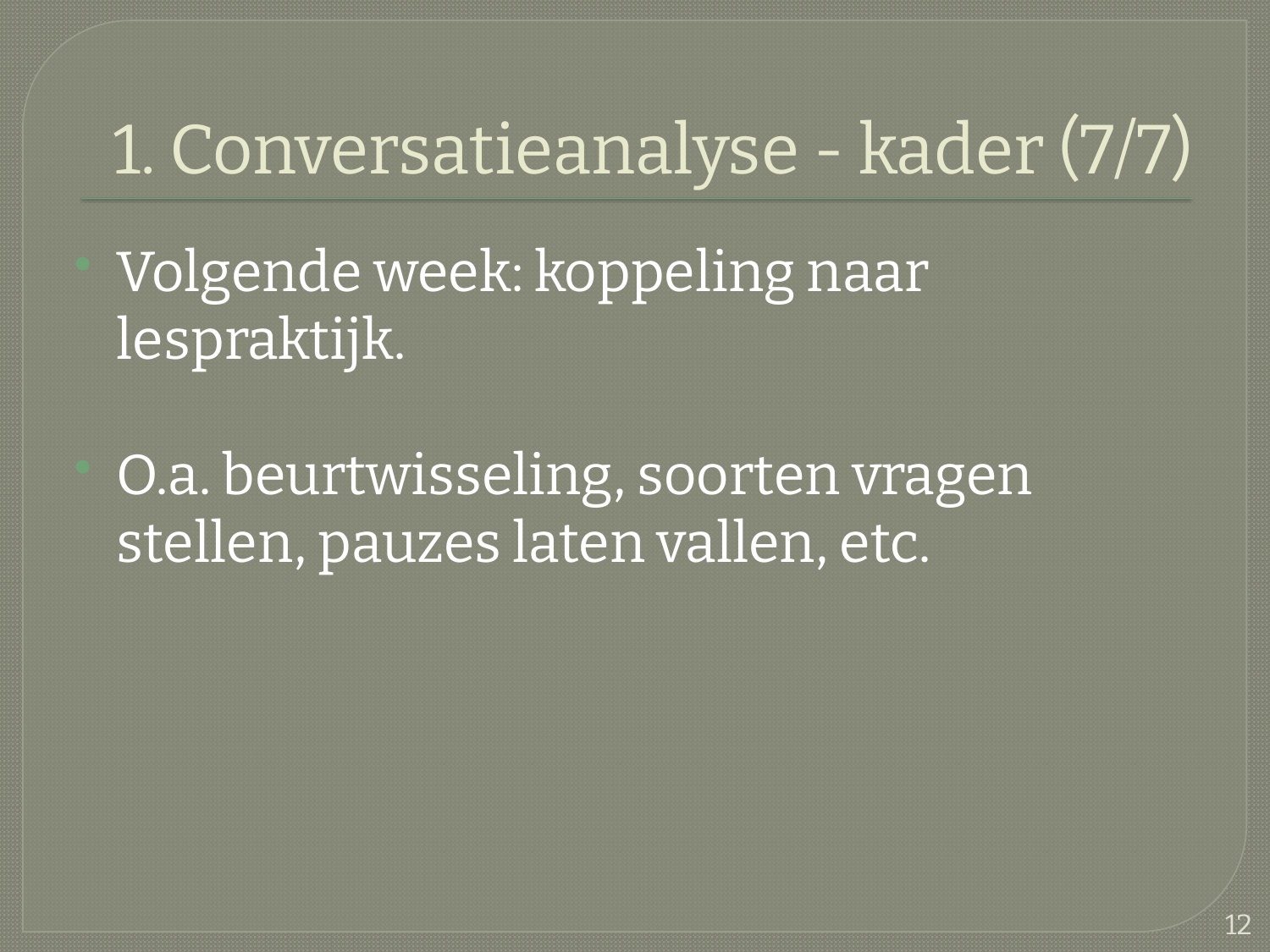

# 1. Conversatieanalyse - kader (7/7)
Volgende week: koppeling naar lespraktijk.

O.a. beurtwisseling, soorten vragen stellen, pauzes laten vallen, etc.
12